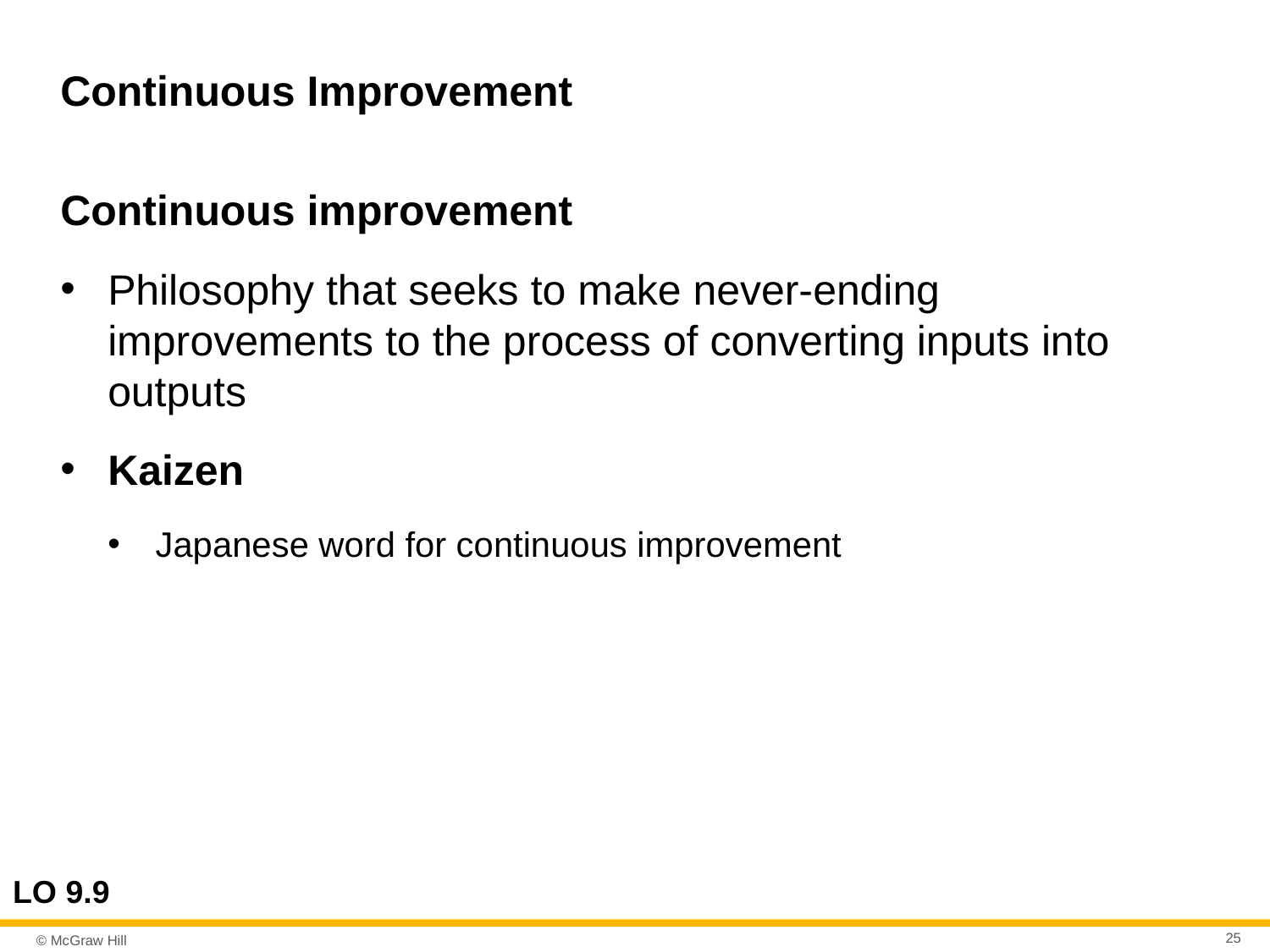

# Continuous Improvement
Continuous improvement
Philosophy that seeks to make never-ending improvements to the process of converting inputs into outputs
Kaizen
Japanese word for continuous improvement
LO 9.9